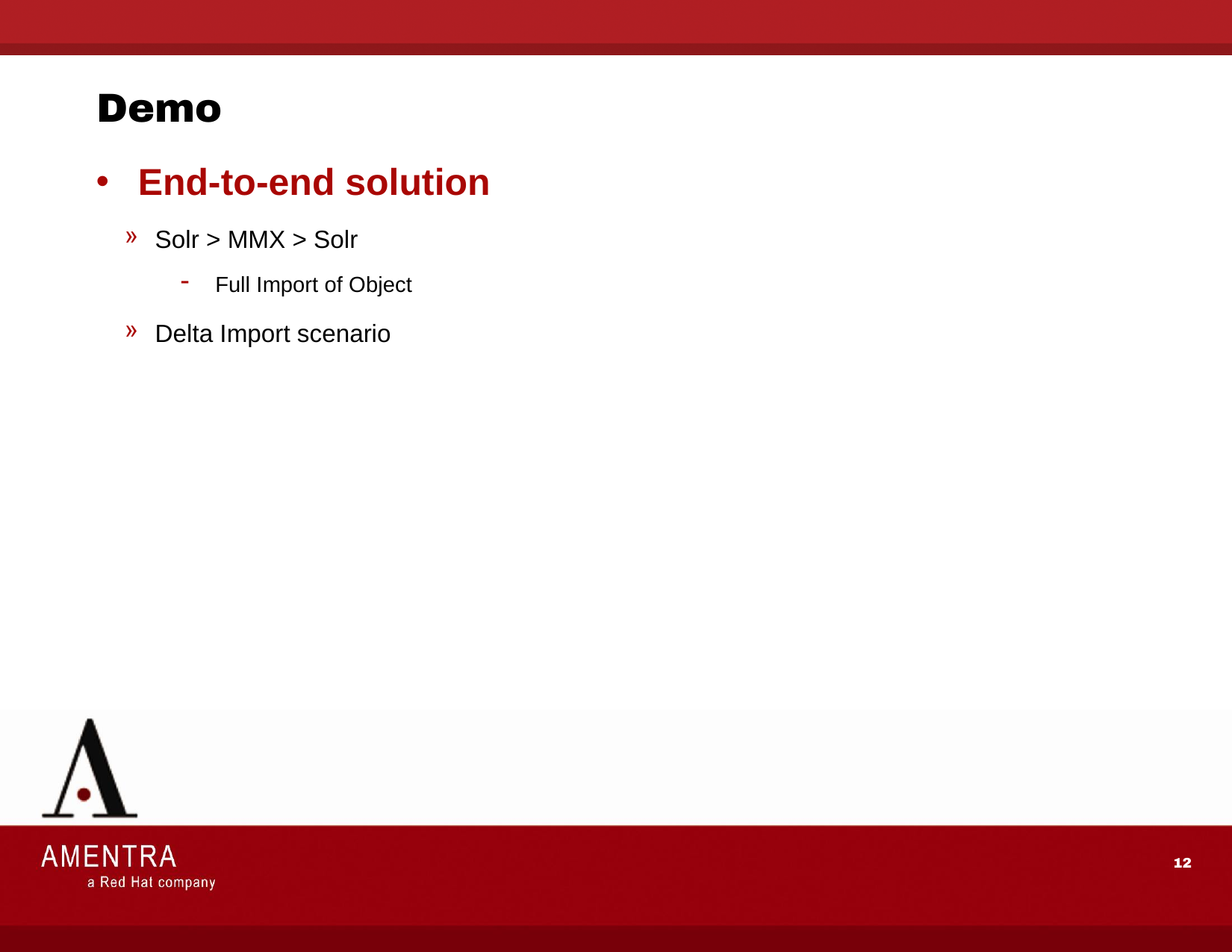

# Demo
End-to-end solution
Solr > MMX > Solr
Full Import of Object
Delta Import scenario
12